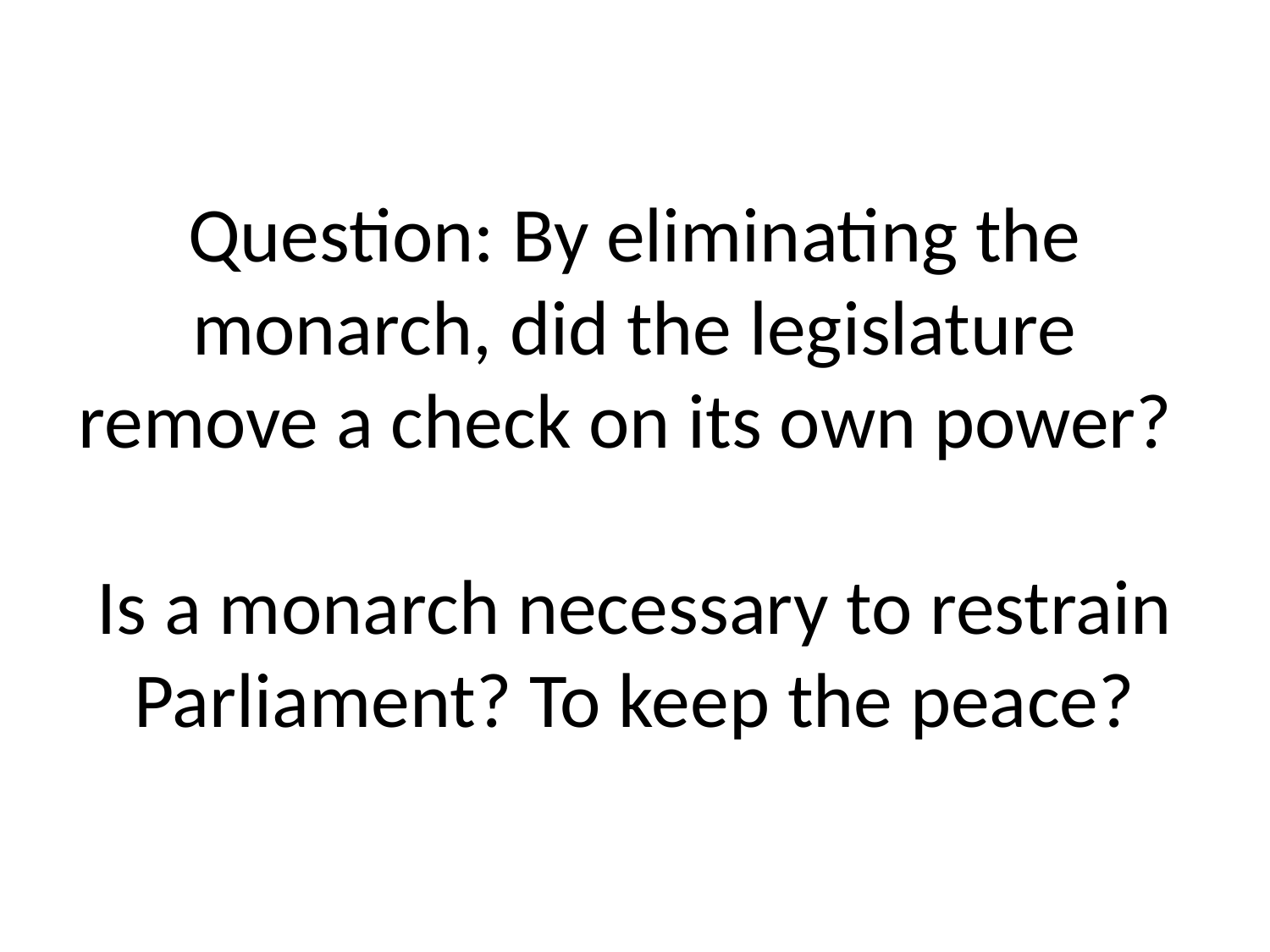

# Question: By eliminating the monarch, did the legislature remove a check on its own power? Is a monarch necessary to restrain Parliament? To keep the peace?